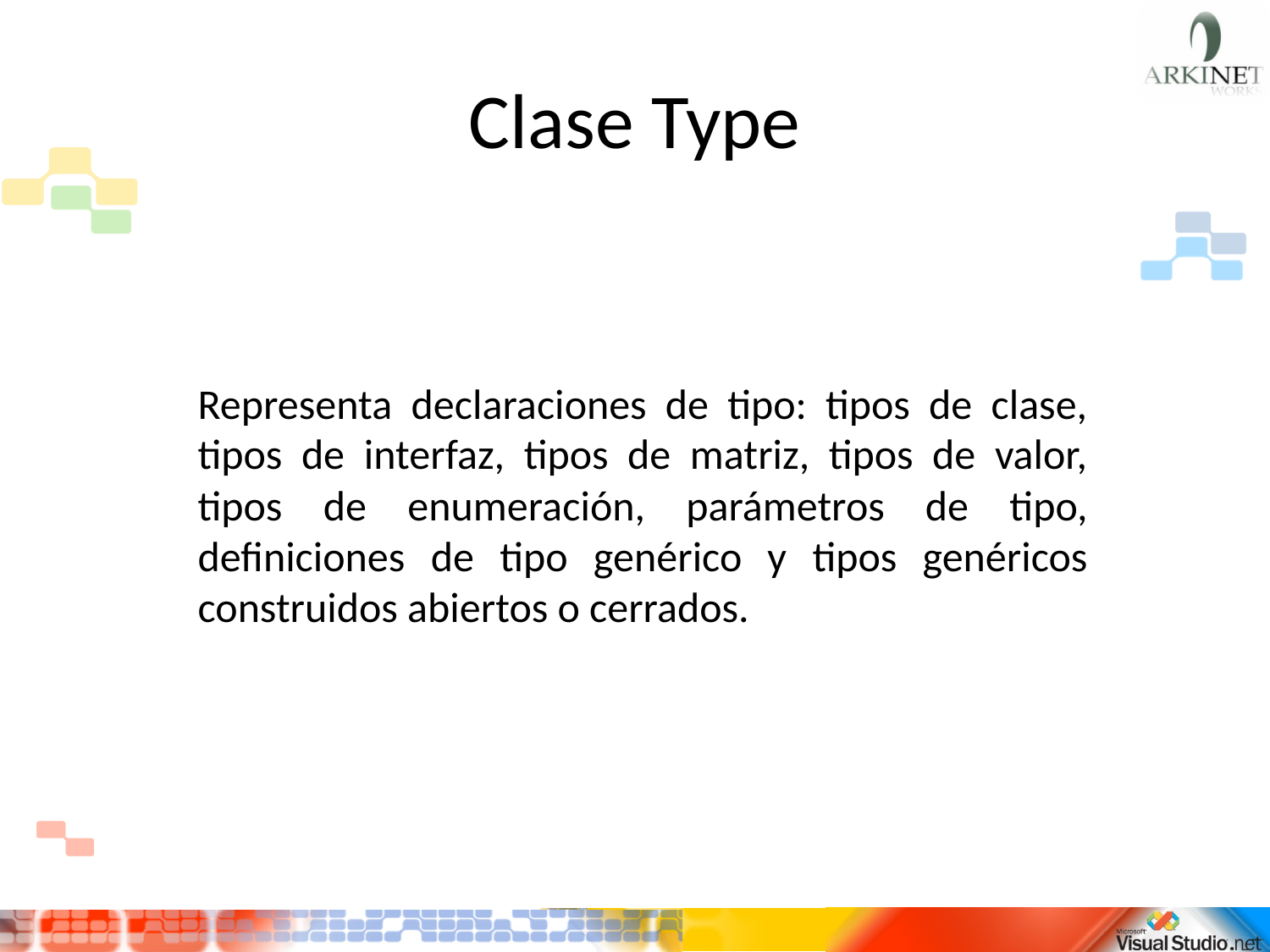

# Clase Type
	Representa declaraciones de tipo: tipos de clase, tipos de interfaz, tipos de matriz, tipos de valor, tipos de enumeración, parámetros de tipo, definiciones de tipo genérico y tipos genéricos construidos abiertos o cerrados.